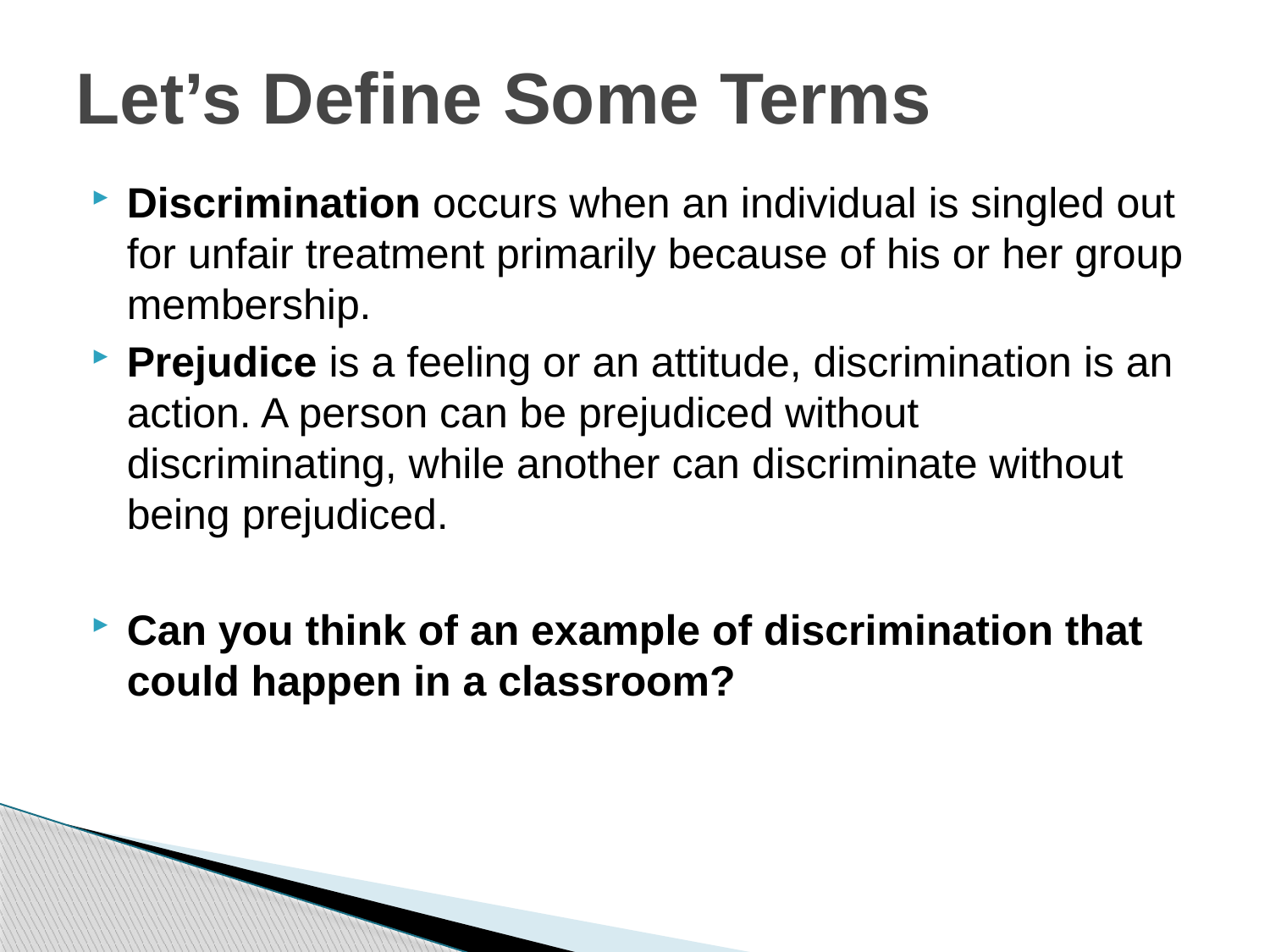

# Let’s Define Some Terms
Discrimination occurs when an individual is singled out for unfair treatment primarily because of his or her group membership.
Prejudice is a feeling or an attitude, discrimination is an action. A person can be prejudiced without discriminating, while another can discriminate without being prejudiced.

Can you think of an example of discrimination that could happen in a classroom?